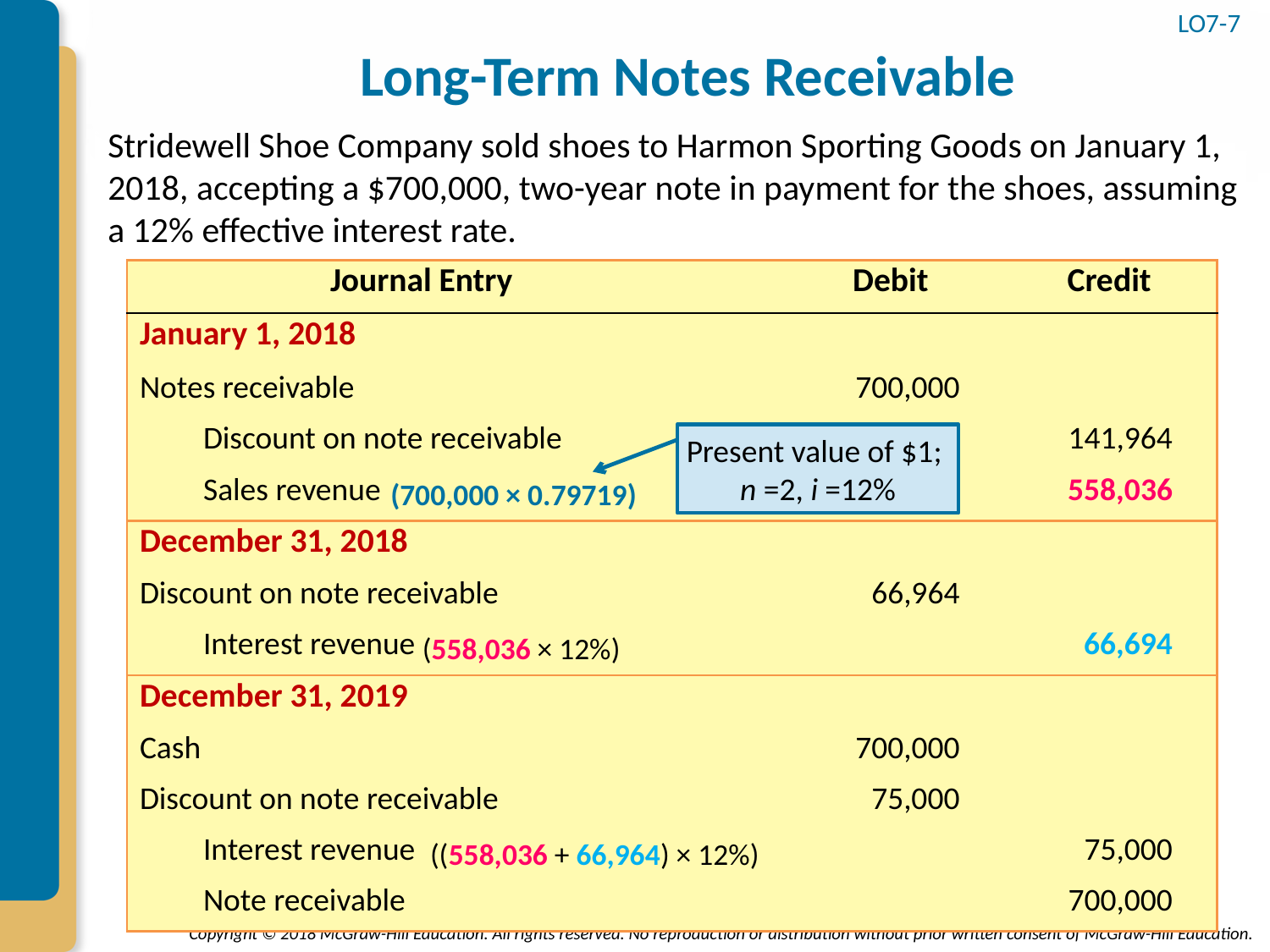

LO7-7
# Long-Term Notes Receivable
Stridewell Shoe Company sold shoes to Harmon Sporting Goods on January 1, 2018, accepting a $700,000, two-year note in payment for the shoes, assuming a 12% effective interest rate.
| Journal Entry | Debit | Credit |  |
| --- | --- | --- | --- |
| January 1, 2018 |  |  |  |
| Notes receivable | 700,000 |  |  |
| Discount on note receivable |  | 141,964 |  |
| Sales revenue |  | 558,036 |  |
| December 31, 2018 |  |  |  |
| Discount on note receivable | 66,964 |  |  |
| Interest revenue |  | 66,694 |  |
| December 31, 2019 |  |  |  |
| Cash | 700,000 |  |  |
| Discount on note receivable | 75,000 |  |  |
| Interest revenue |  | 75,000 |  |
| Note receivable |  | 700,000 |  |

Present value of $1;
n =2, i =12%
(700,000 × 0.79719)
(558,036 × 12%)
((558,036 + 66,964) × 12%)